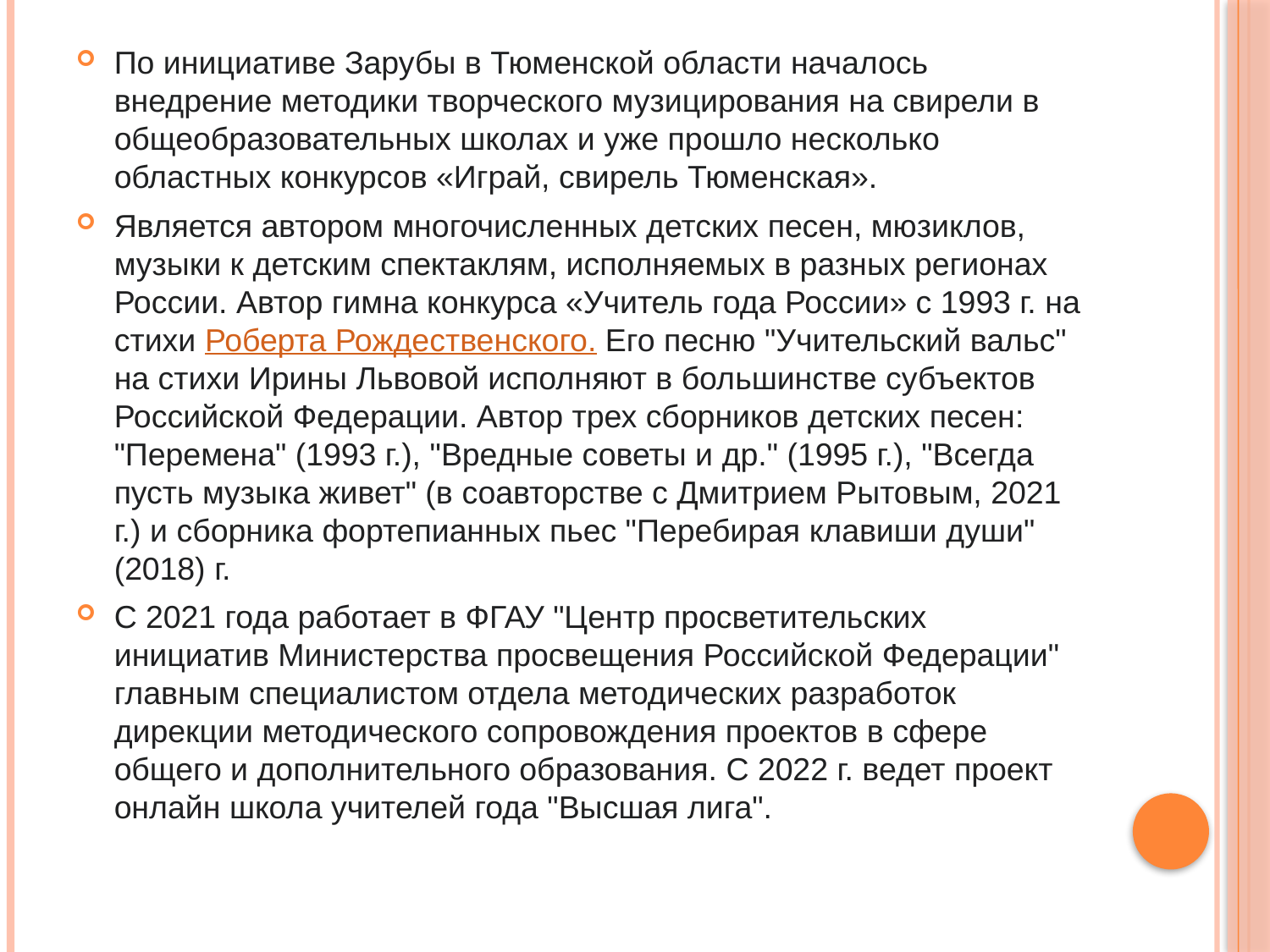

По инициативе Зарубы в Тюменской области началось внедрение методики творческого музицирования на свирели в общеобразовательных школах и уже прошло несколько областных конкурсов «Играй, свирель Тюменская».
Является автором многочисленных детских песен, мюзиклов, музыки к детским спектаклям, исполняемых в разных регионах России. Автор гимна конкурса «Учитель года России» с 1993 г. на стихи Роберта Рождественского. Его песню "Учительский вальс" на стихи Ирины Львовой исполняют в большинстве субъектов Российской Федерации. Автор трех сборников детских песен: "Перемена" (1993 г.), "Вредные советы и др." (1995 г.), "Всегда пусть музыка живет" (в соавторстве с Дмитрием Рытовым, 2021 г.) и сборника фортепианных пьес "Перебирая клавиши души" (2018) г.
С 2021 года работает в ФГАУ "Центр просветительских инициатив Министерства просвещения Российской Федерации" главным специалистом отдела методических разработок дирекции методического сопровождения проектов в сфере общего и дополнительного образования. С 2022 г. ведет проект онлайн школа учителей года "Высшая лига".